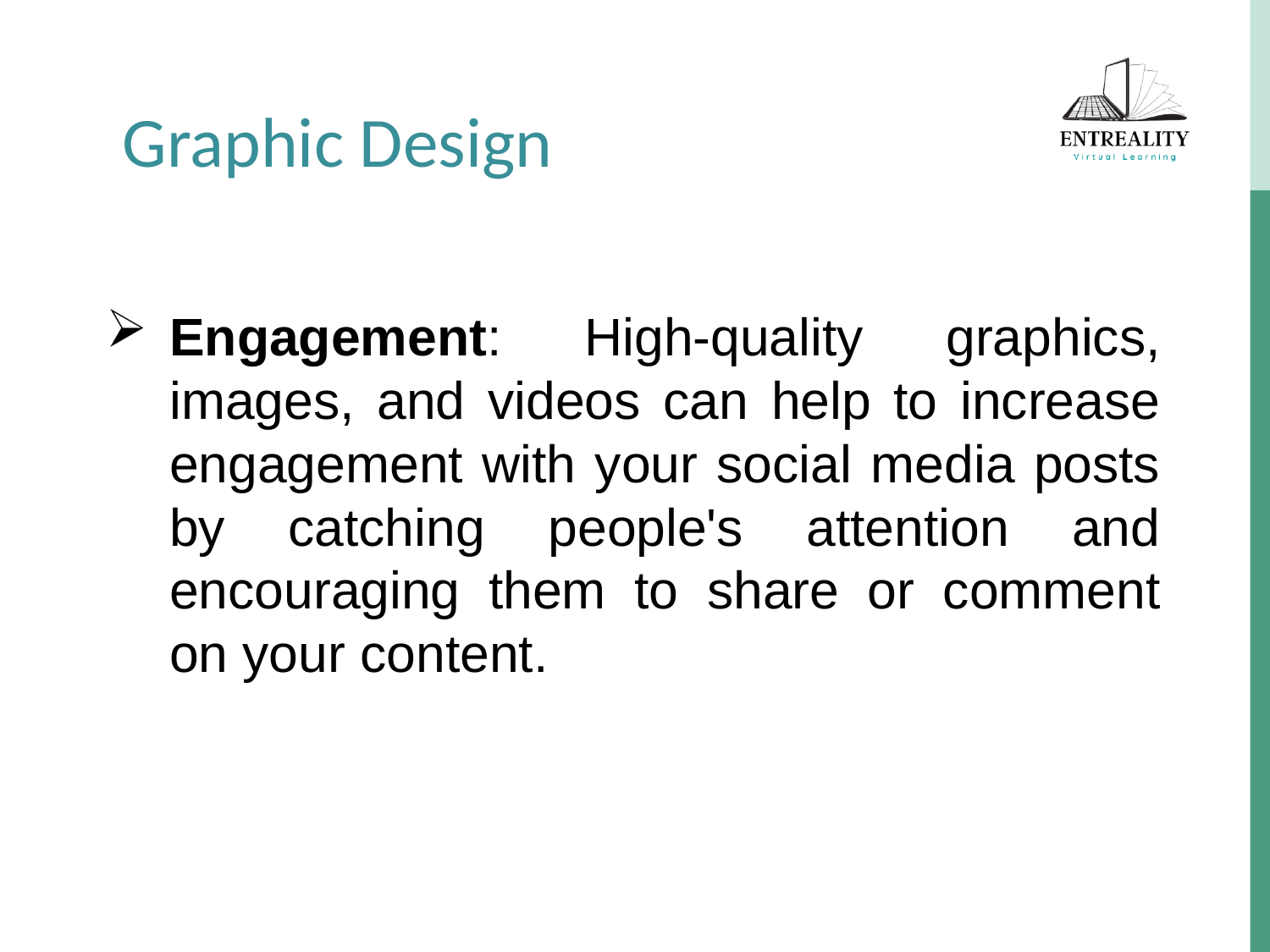

Graphic Design
Engagement: High-quality graphics, images, and videos can help to increase engagement with your social media posts by catching people's attention and encouraging them to share or comment on your content.